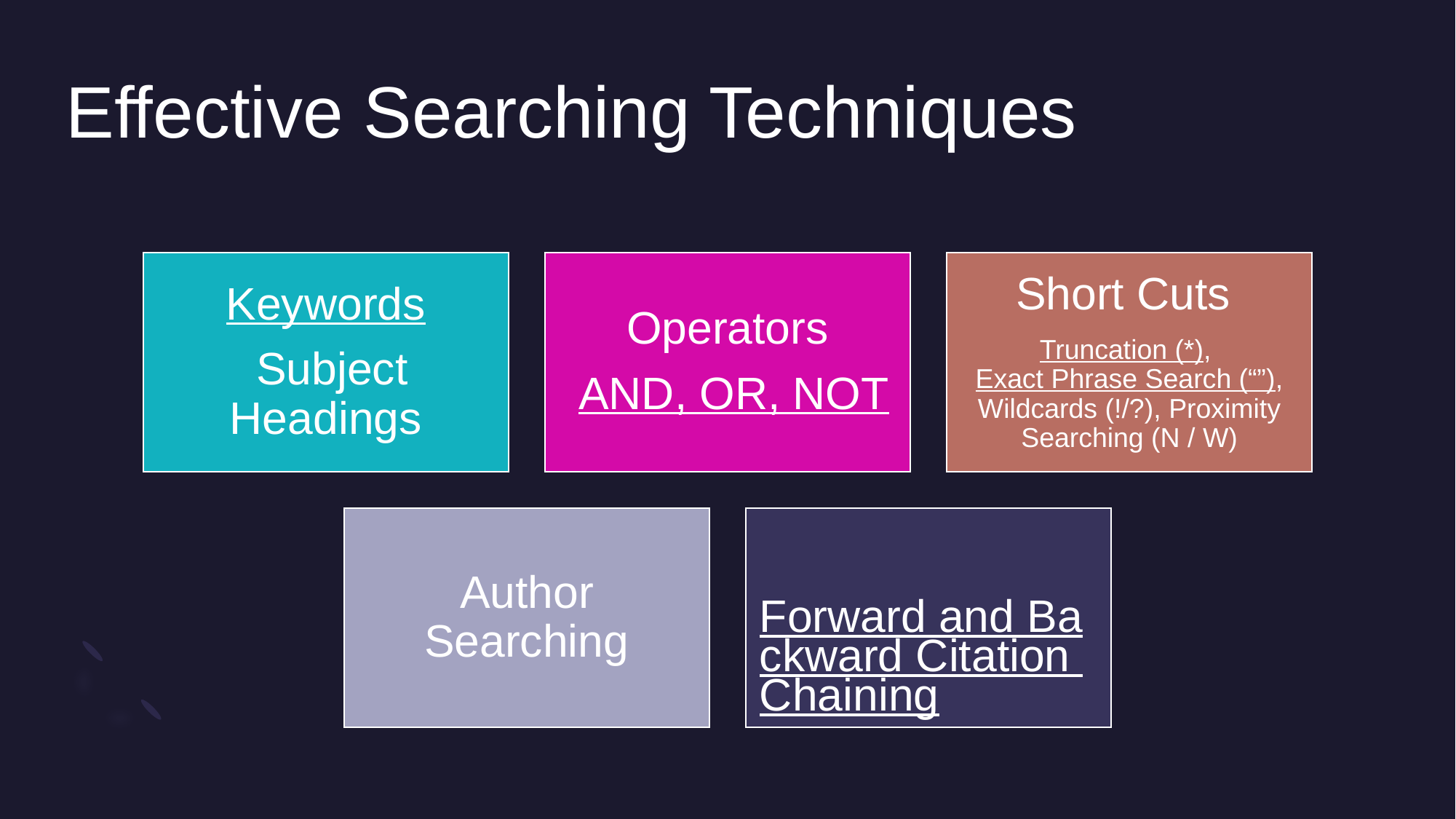

# Effective Searching Techniques
Keywords
 Subject Headings
Operators
 AND, OR, NOT
Short Cuts
Truncation (*), Exact Phrase Search (“”), Wildcards (!/?), Proximity Searching (N / W)
Author Searching
Forward and Backward Citation Chaining